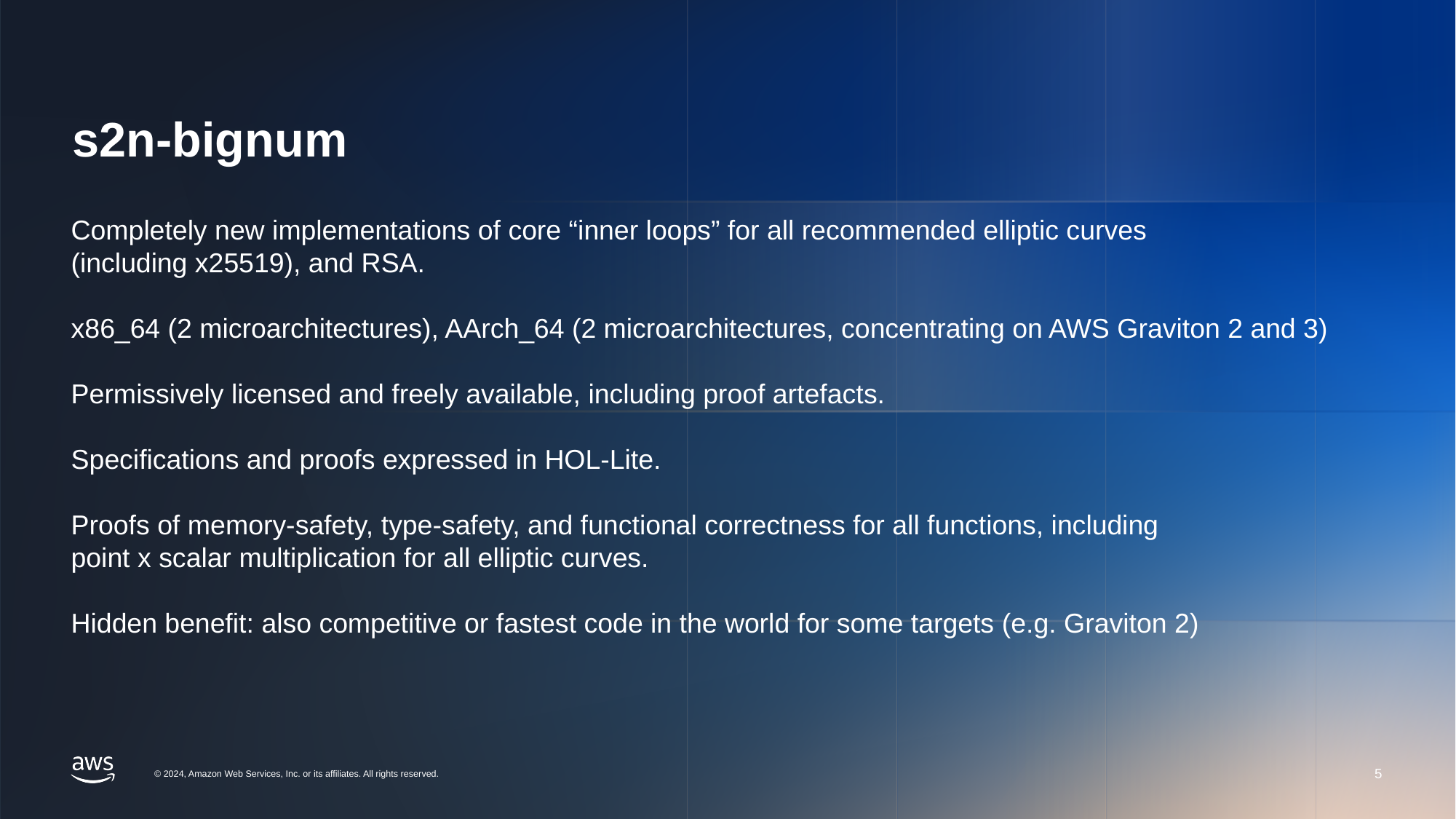

# s2n-bignum
Completely new implementations of core “inner loops” for all recommended elliptic curves
(including x25519), and RSA.

x86_64 (2 microarchitectures), AArch_64 (2 microarchitectures, concentrating on AWS Graviton 2 and 3)

Permissively licensed and freely available, including proof artefacts.

Specifications and proofs expressed in HOL-Lite.

Proofs of memory-safety, type-safety, and functional correctness for all functions, including
point x scalar multiplication for all elliptic curves.

Hidden benefit: also competitive or fastest code in the world for some targets (e.g. Graviton 2)

5